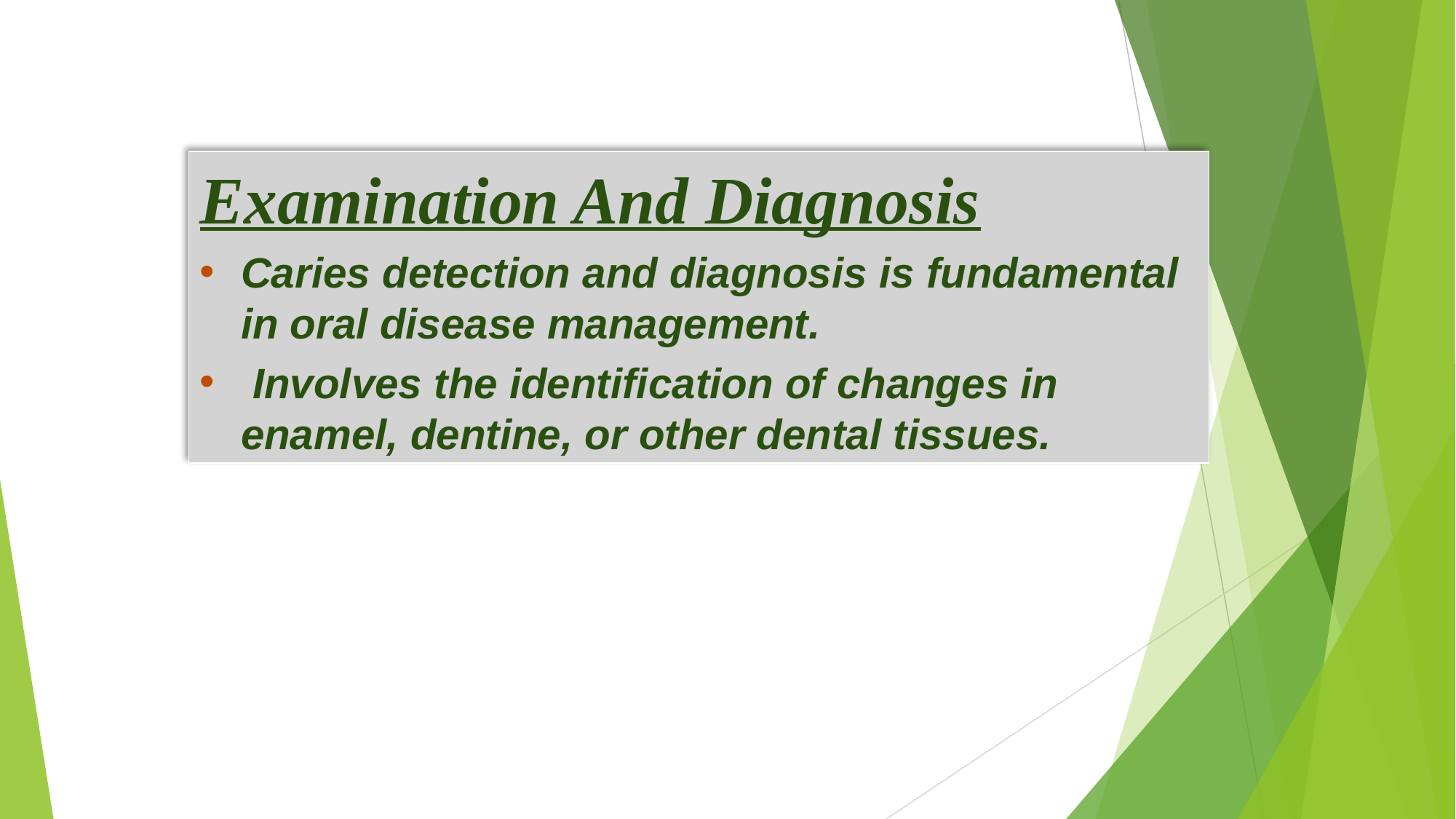

Examination And Diagnosis
Caries detection and diagnosis is fundamental in oral disease management.
 Involves the identification of changes in enamel, dentine, or other dental tissues.